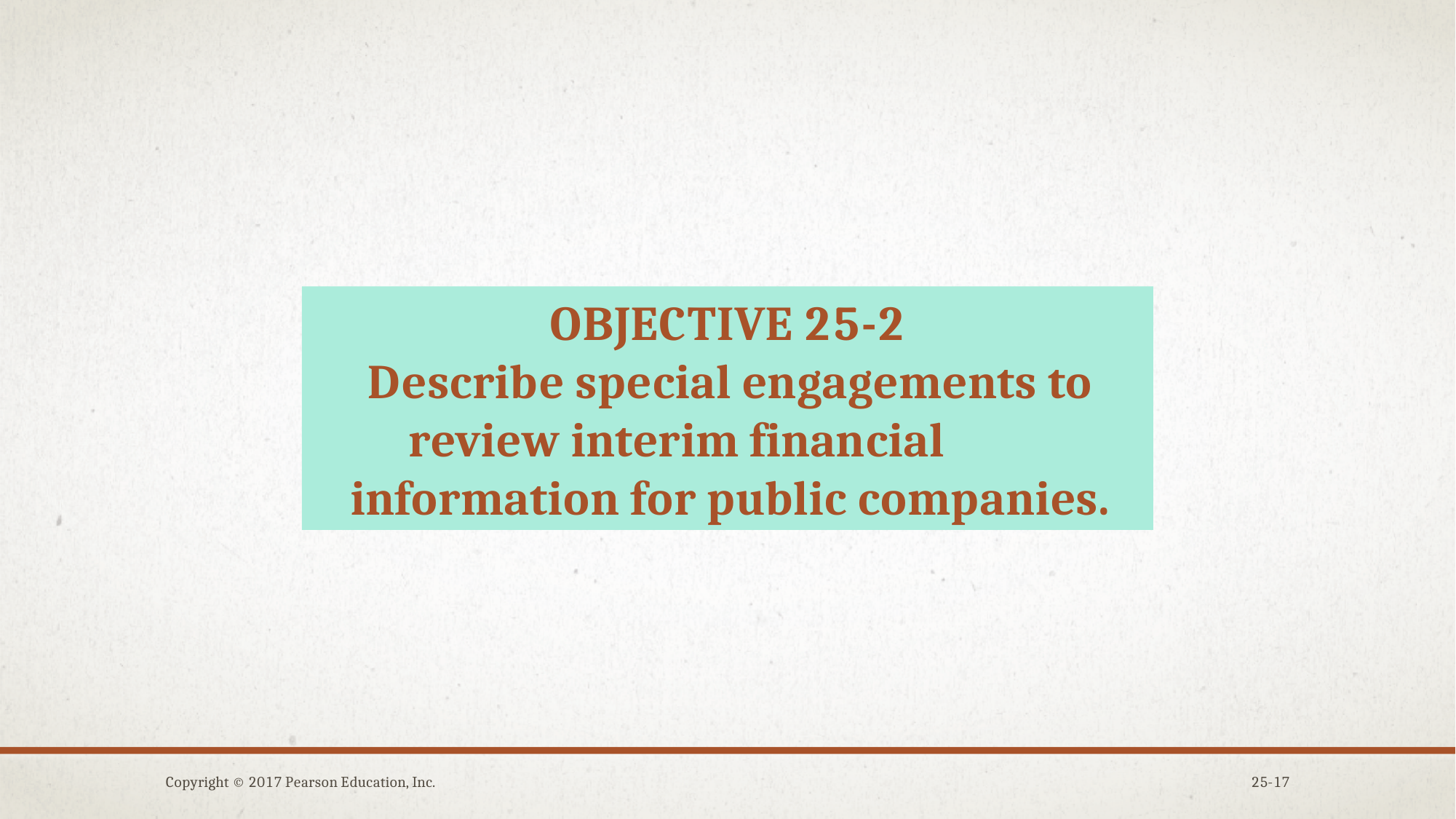

OBJECTIVE 25-2
Describe special engagements to review interim financial           information for public companies.
Copyright © 2017 Pearson Education, Inc.
25-17